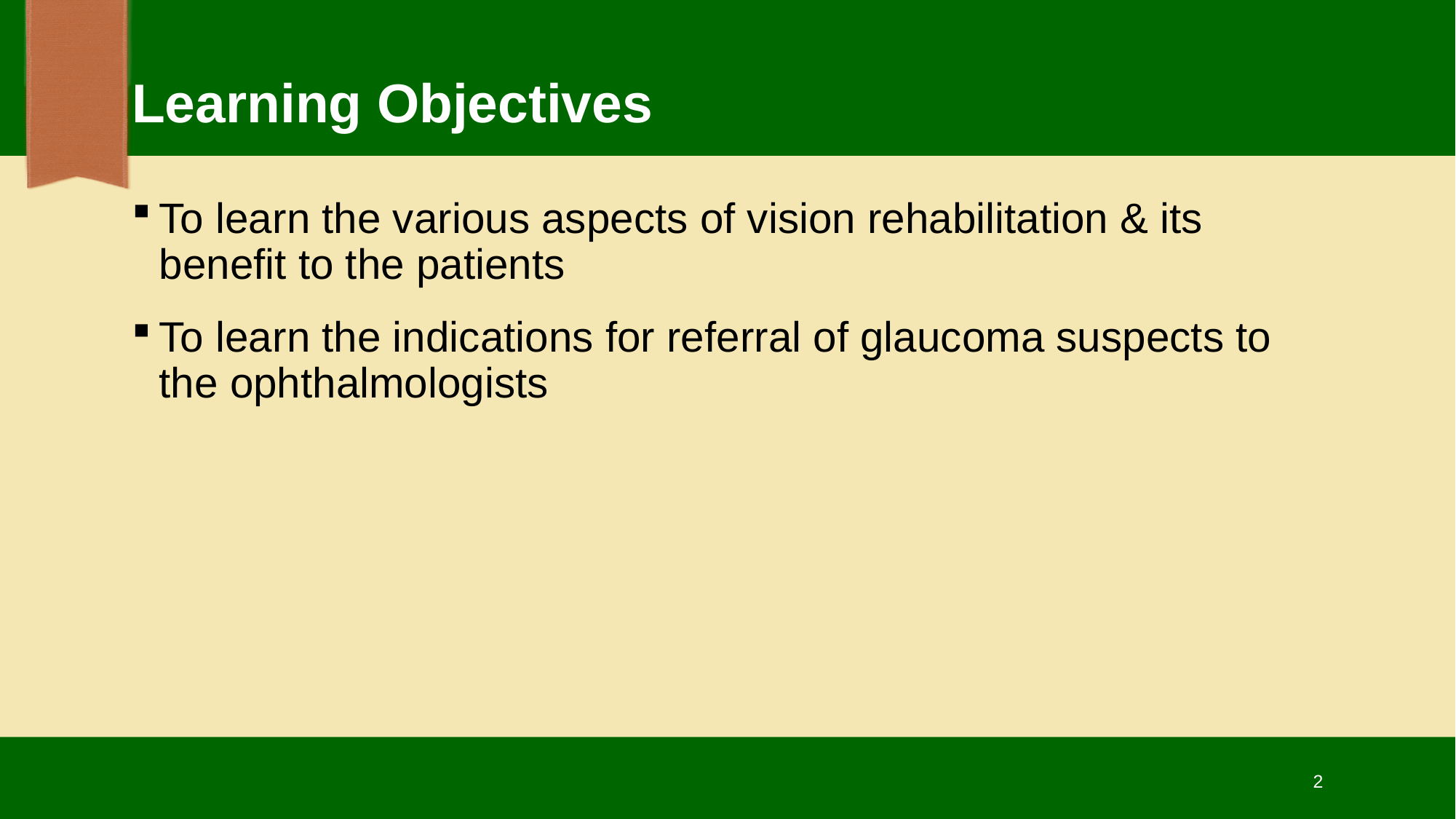

# Learning Objectives
To learn the various aspects of vision rehabilitation & its benefit to the patients
To learn the indications for referral of glaucoma suspects to the ophthalmologists

2